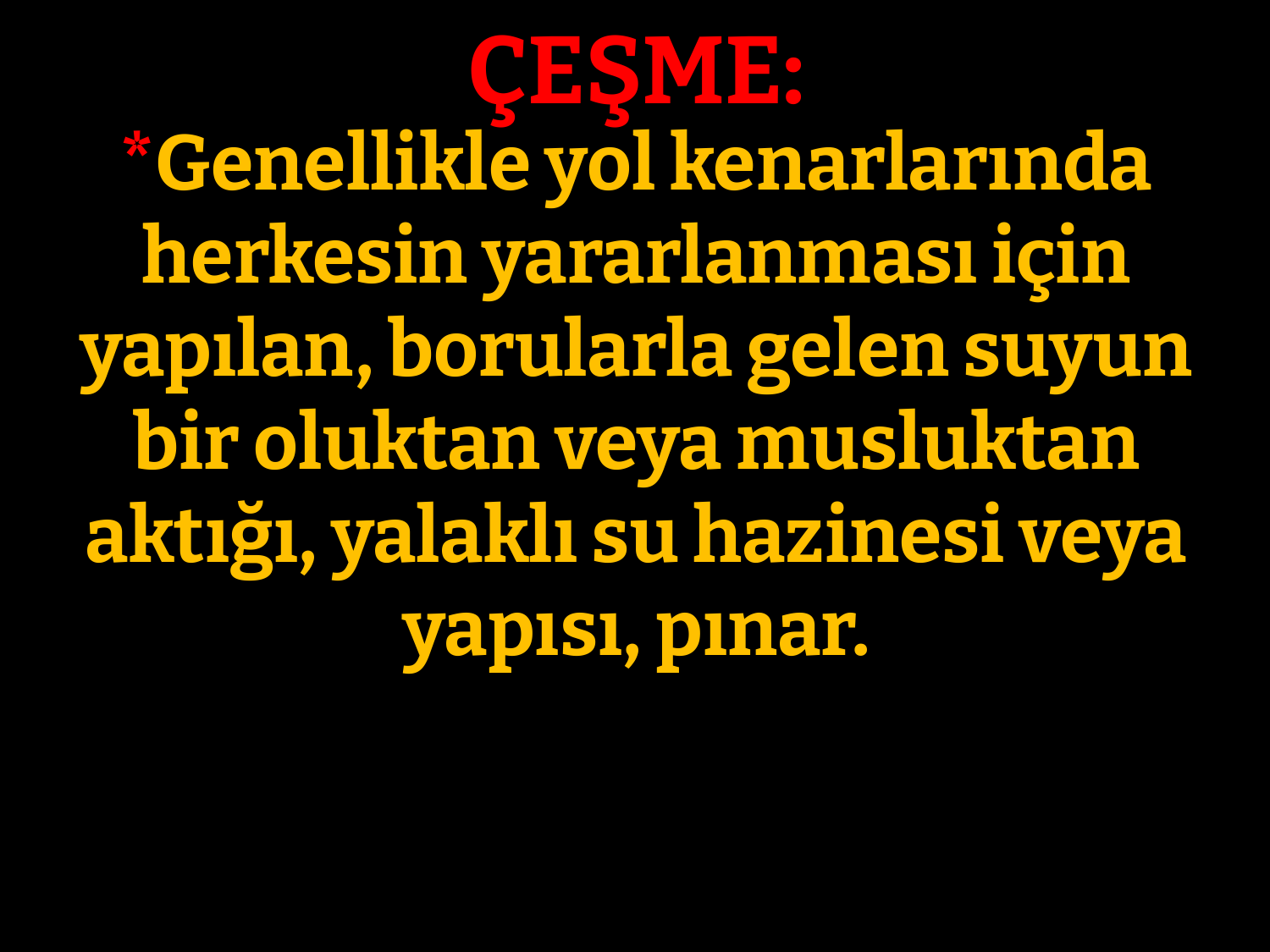

ÇEŞME:
*Genellikle yol kenarlarında herkesin yararlanması için yapılan, borularla gelen suyun bir oluktan veya musluktan aktığı, yalaklı su hazinesi veya yapısı, pınar.